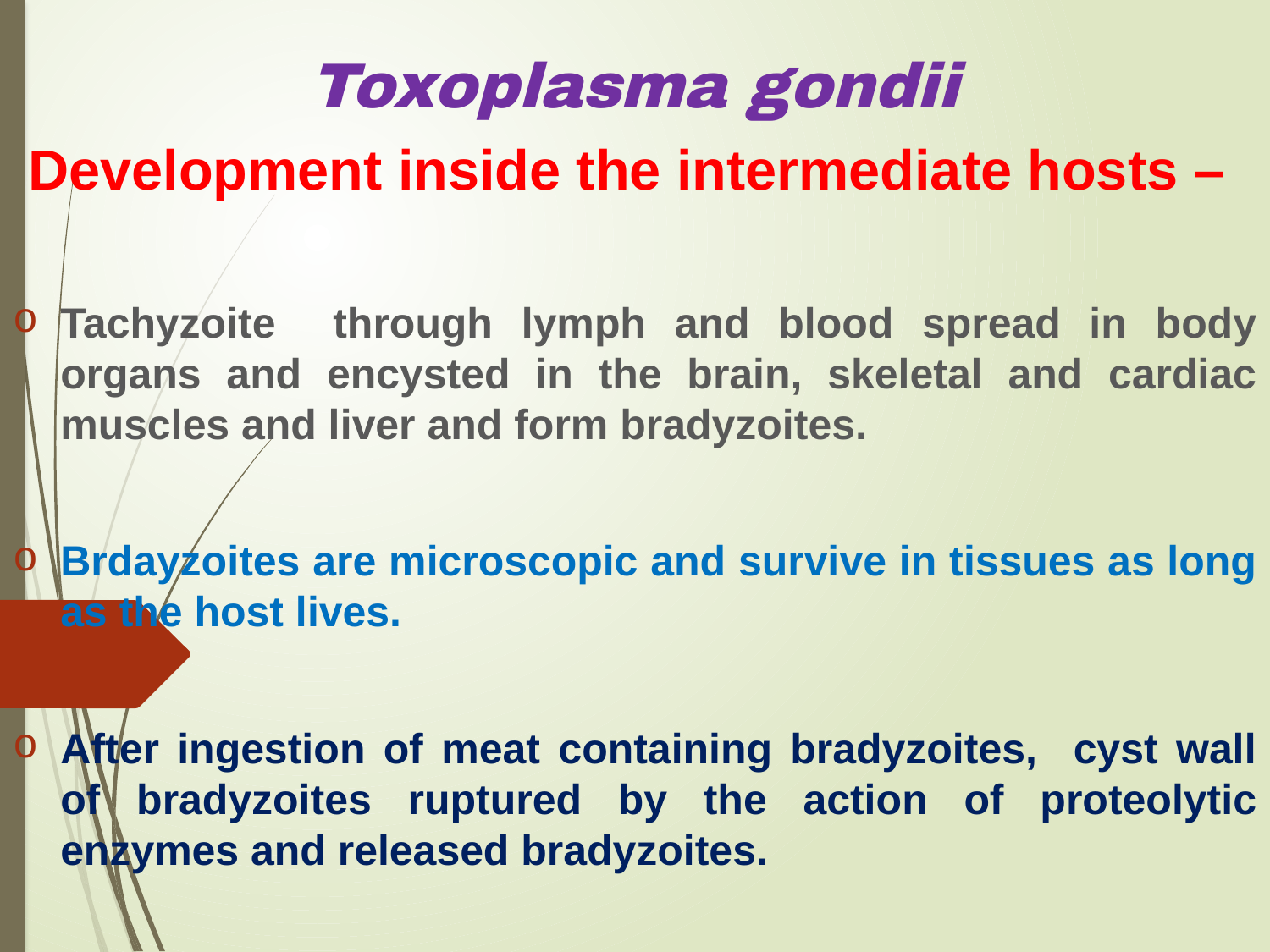

# Toxoplasma gondii
 Development inside the intermediate hosts –

Tachyzoite  through lymph and blood spread in body organs and encysted in the brain, skeletal and cardiac muscles and liver and form bradyzoites.

Brdayzoites are microscopic and survive in tissues as long as the host lives.

After ingestion of meat containing bradyzoites,  cyst wall of bradyzoites ruptured by the action of proteolytic enzymes and released bradyzoites.